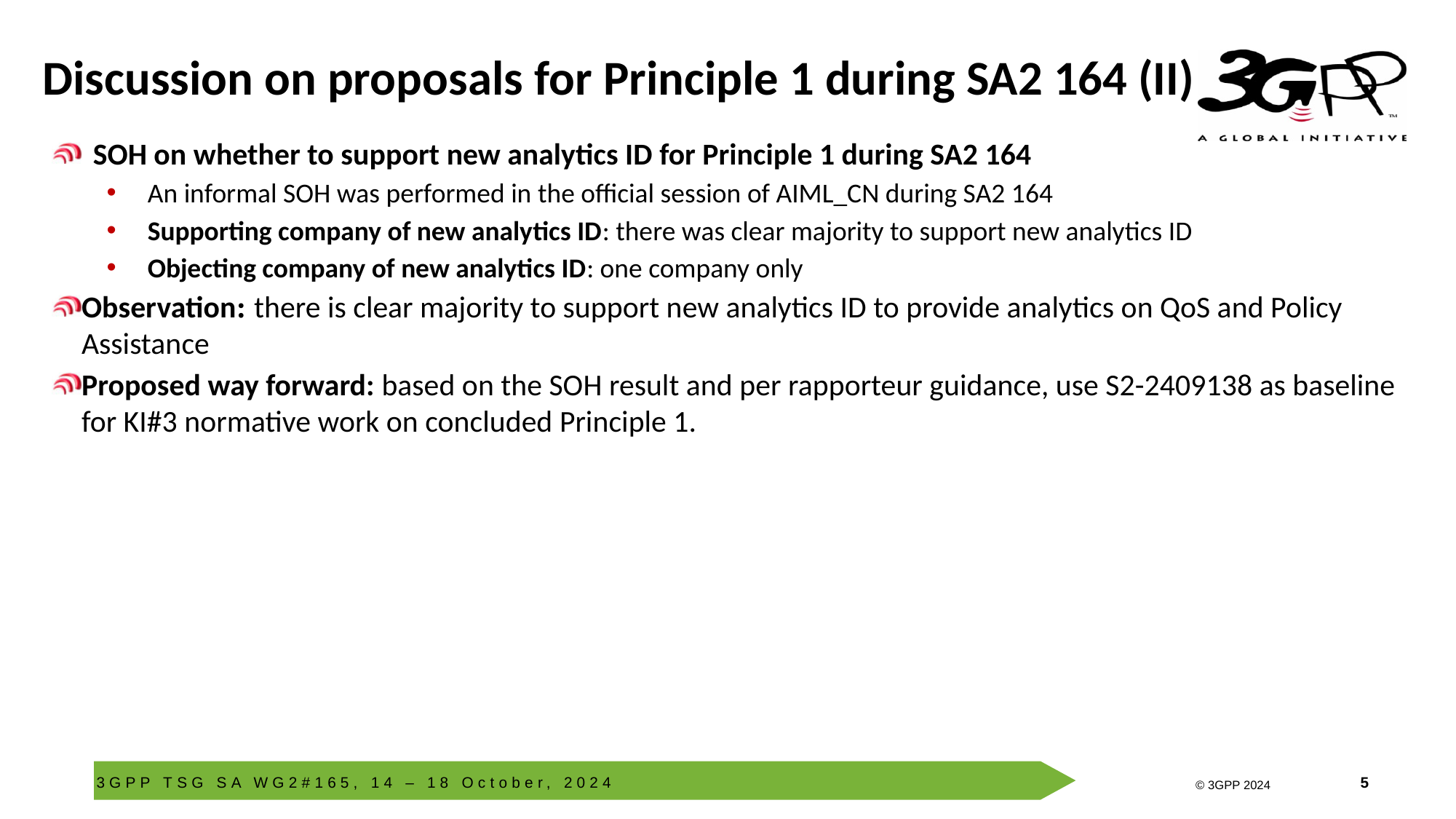

# Discussion on proposals for Principle 1 during SA2 164 (II)
SOH on whether to support new analytics ID for Principle 1 during SA2 164
An informal SOH was performed in the official session of AIML_CN during SA2 164
Supporting company of new analytics ID: there was clear majority to support new analytics ID
Objecting company of new analytics ID: one company only
Observation: there is clear majority to support new analytics ID to provide analytics on QoS and Policy Assistance
Proposed way forward: based on the SOH result and per rapporteur guidance, use S2-2409138 as baseline for KI#3 normative work on concluded Principle 1.